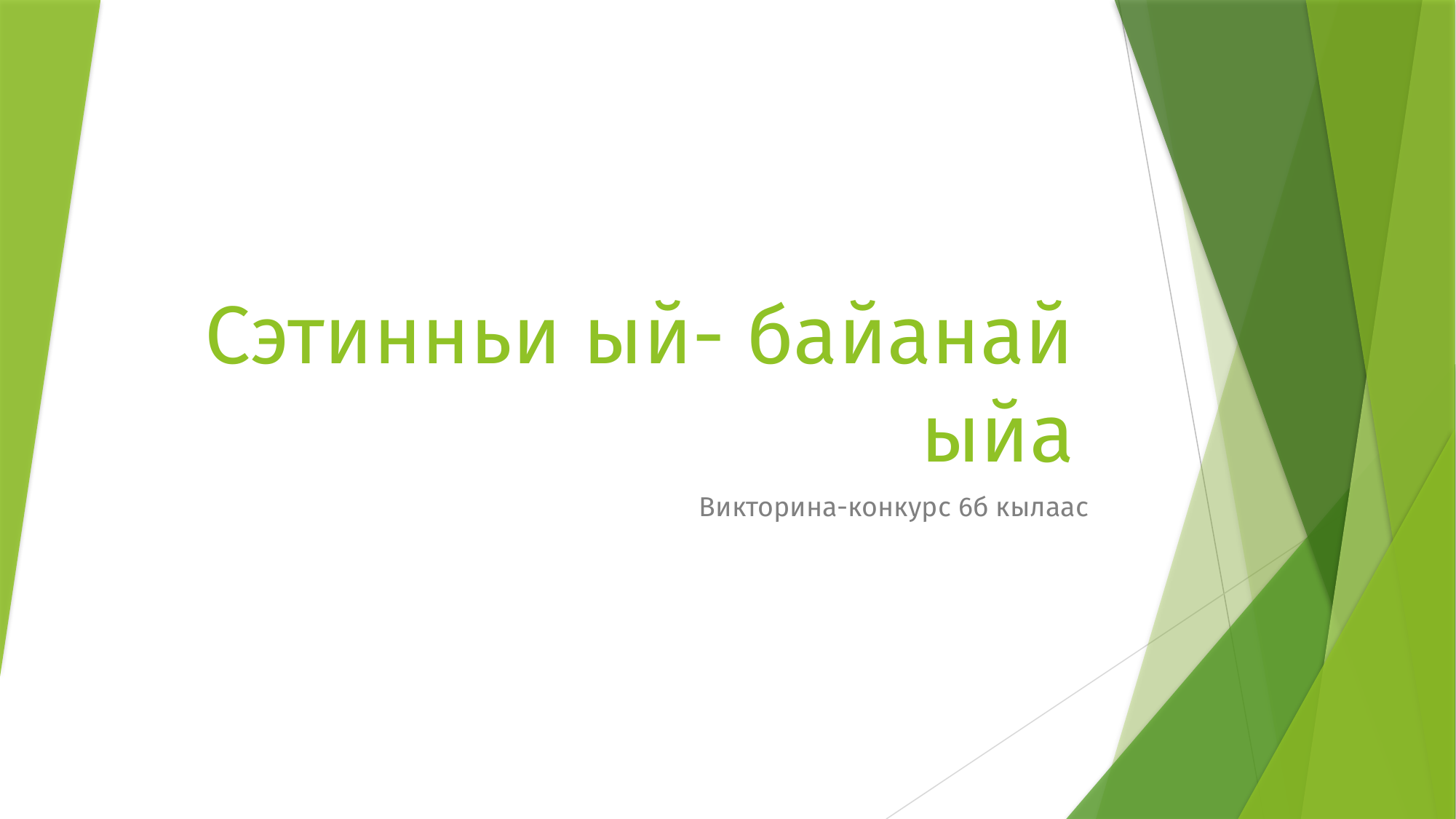

# Сэтинньи ый- байанай  ыйа
Викторина-конкурс 6б кылаас